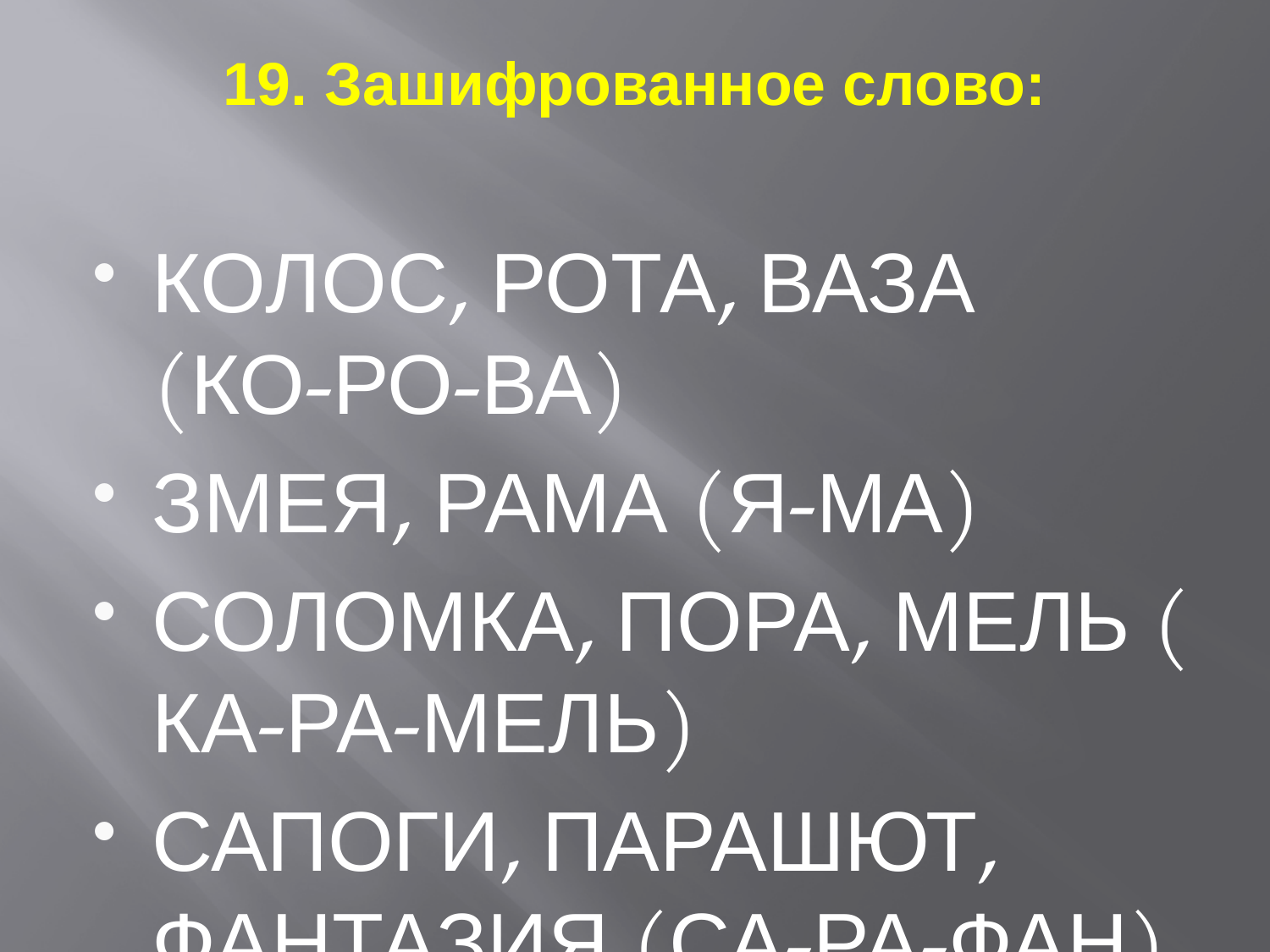

# 19. Зашифрованное слово:
КОЛОС, РОТА, ВАЗА  (КО-РО-ВА)
ЗМЕЯ, РАМА (Я-МА)
СОЛОМКА, ПОРА, МЕЛЬ ( КА-РА-МЕЛЬ)
САПОГИ, ПАРАШЮТ, ФАНТАЗИЯ (СА-РА-ФАН)